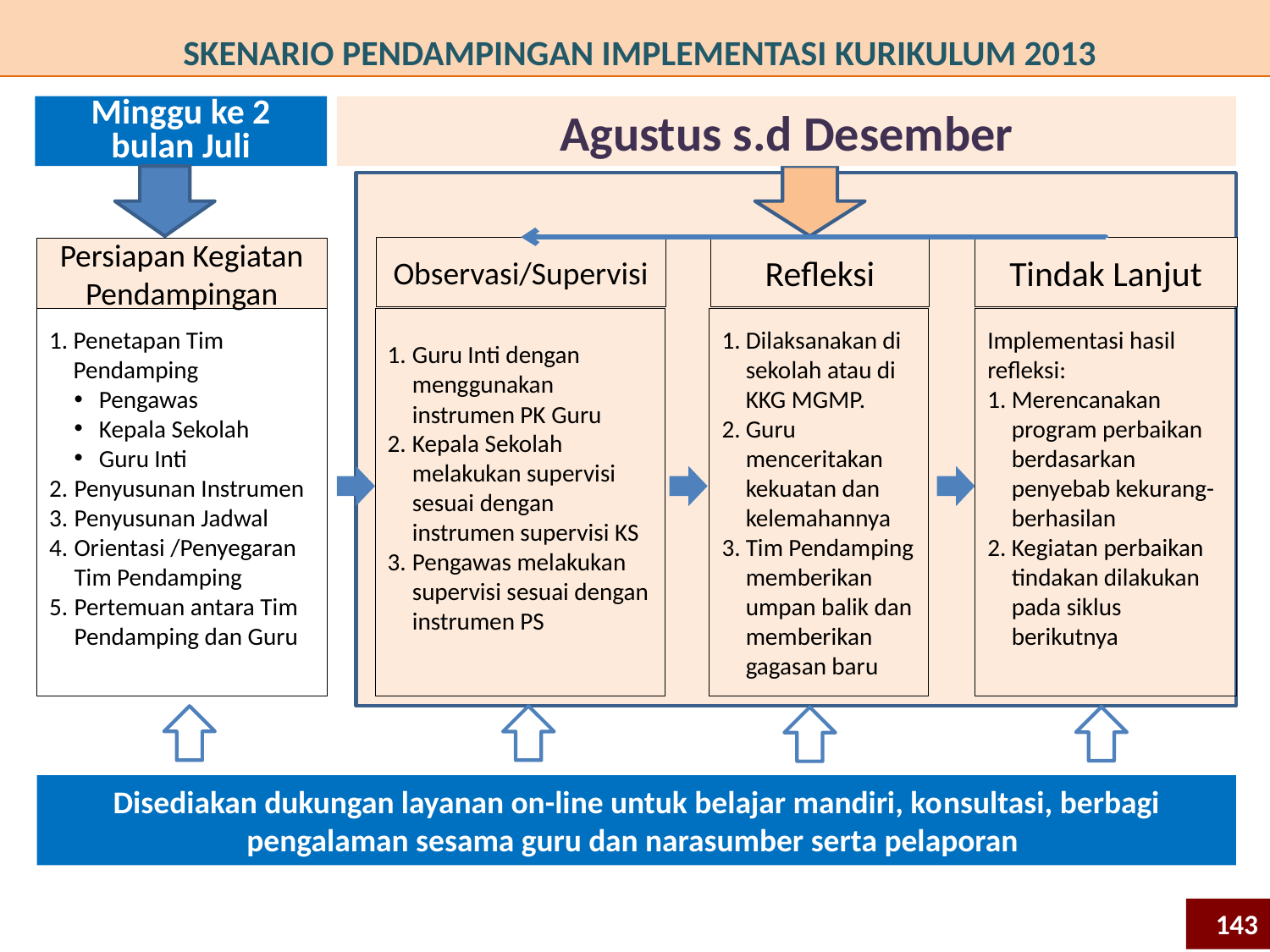

SKENARIO PENDAMPINGAN IMPLEMENTASI KURIKULUM 2013
Minggu ke 2 bulan Juli
Agustus s.d Desember

Observasi/Supervisi
Refleksi
Tindak Lanjut
Persiapan Kegiatan Pendampingan
Penetapan Tim Pendamping
Pengawas
Kepala Sekolah
Guru Inti
Penyusunan Instrumen
Penyusunan Jadwal
Orientasi /Penyegaran Tim Pendamping
Pertemuan antara Tim Pendamping dan Guru

Guru Inti dengan menggunakan instrumen PK Guru
Kepala Sekolah melakukan supervisi sesuai dengan instrumen supervisi KS
Pengawas melakukan supervisi sesuai dengan instrumen PS

Dilaksanakan di sekolah atau di KKG MGMP.
Guru menceritakan kekuatan dan kelemahannya
Tim Pendamping memberikan umpan balik dan memberikan gagasan baru
Implementasi hasil refleksi:
Merencanakan program perbaikan berdasarkan penyebab kekurang-berhasilan
Kegiatan perbaikan tindakan dilakukan pada siklus berikutnya

Disediakan dukungan layanan on-line untuk belajar mandiri, konsultasi, berbagi pengalaman sesama guru dan narasumber serta pelaporan
143